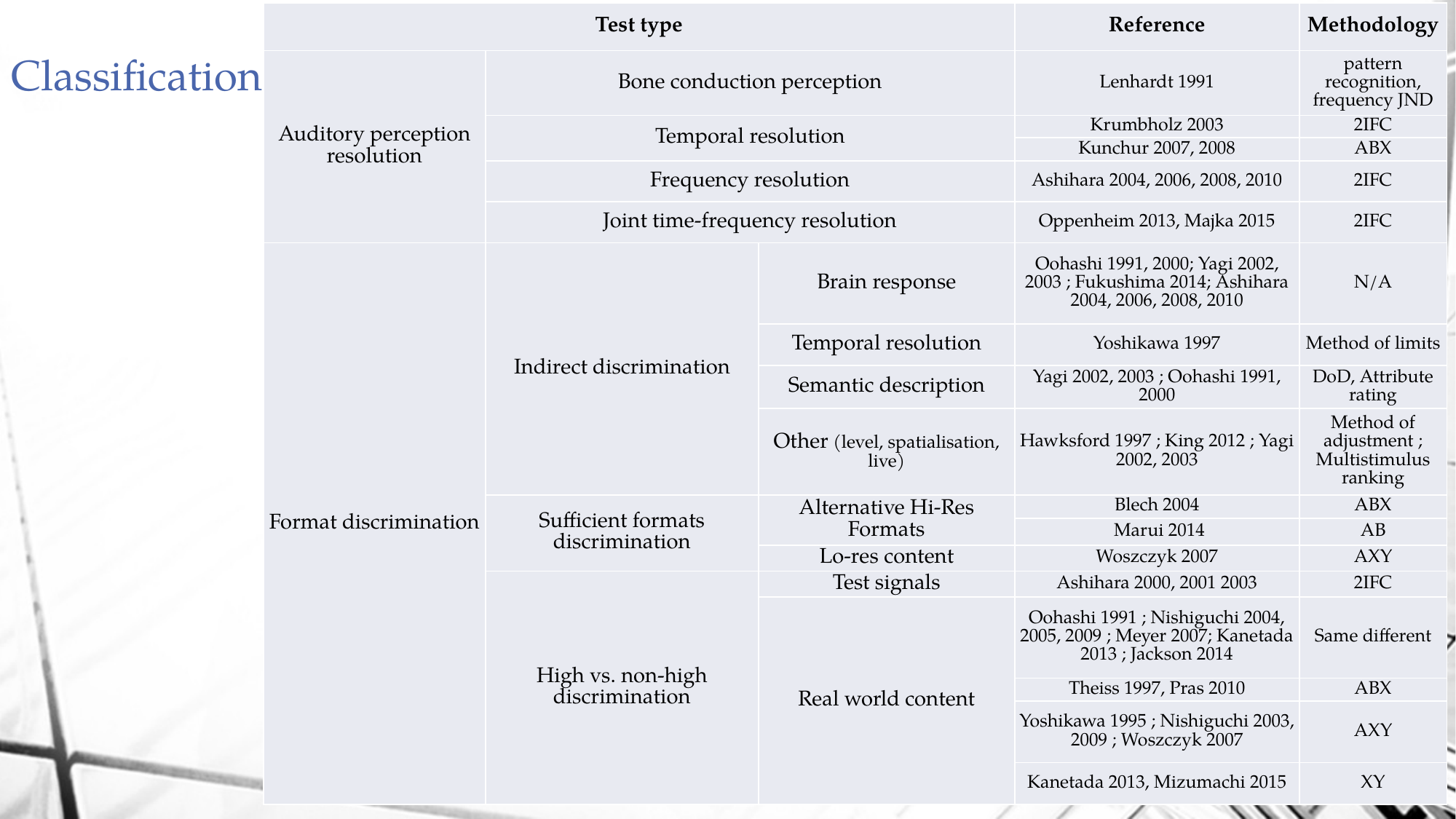

| Test type |  |  | Reference | Methodology |
| --- | --- | --- | --- | --- |
| Auditory perception resolution | Bone conduction perception |  | Lenhardt 1991 | pattern recognition, frequency JND |
|  | Temporal resolution |  | Krumbholz 2003 | 2IFC |
|  |  |  | Kunchur 2007, 2008 | ABX |
|  | Frequency resolution |  | Ashihara 2004, 2006, 2008, 2010 | 2IFC |
|  | Joint time-frequency resolution |  | Oppenheim 2013, Majka 2015 | 2IFC |
| Format discrimination | Indirect discrimination | Brain response | Oohashi 1991, 2000; Yagi 2002, 2003 ; Fukushima 2014; Ashihara 2004, 2006, 2008, 2010 | N/A |
|  |  | Temporal resolution | Yoshikawa 1997 | Method of limits |
|  |  | Semantic description | Yagi 2002, 2003 ; Oohashi 1991, 2000 | DoD, Attribute rating |
|  |  | Other (level, spatialisation, live) | Hawksford 1997 ; King 2012 ; Yagi 2002, 2003 | Method of adjustment ; Multistimulus ranking |
|  | Sufficient formats discrimination | Alternative Hi-Res Formats | Blech 2004 | ABX |
|  |  |  | Marui 2014 | AB |
|  |  | Lo-res content | Woszczyk 2007 | AXY |
|  | High vs. non-high discrimination | Test signals | Ashihara 2000, 2001 2003 | 2IFC |
|  |  | Real world content | Oohashi 1991 ; Nishiguchi 2004, 2005, 2009 ; Meyer 2007; Kanetada 2013 ; Jackson 2014 | Same different |
|  |  |  | Theiss 1997, Pras 2010 | ABX |
|  |  |  | Yoshikawa 1995 ; Nishiguchi 2003, 2009 ; Woszczyk 2007 | AXY |
|  |  |  | Kanetada 2013, Mizumachi 2015 | XY |
# Classification